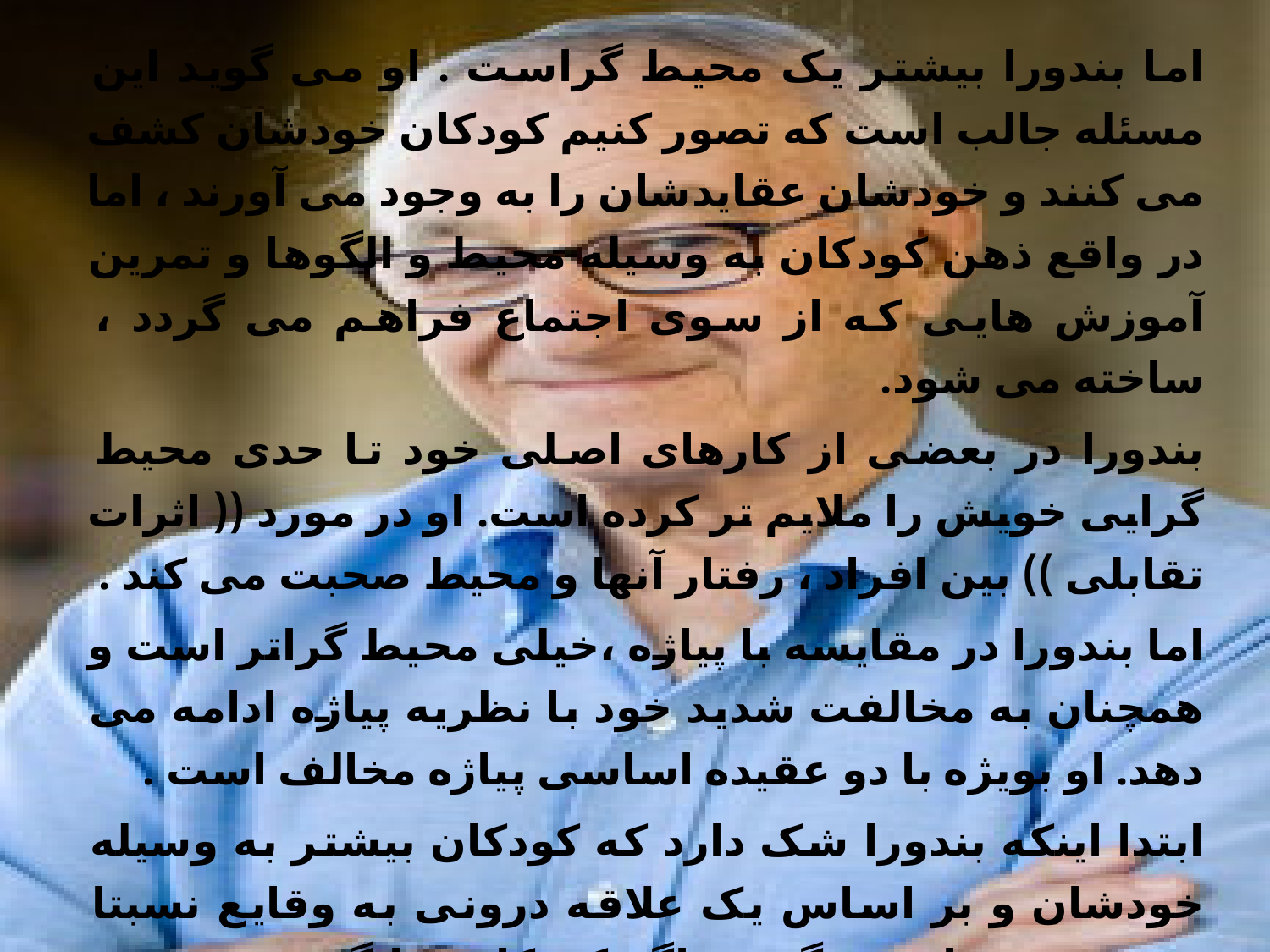

اما بندورا بیشتر یک محیط گراست . او می گوید این مسئله جالب است که تصور کنیم کودکان خودشان کشف می کنند و خودشان عقایدشان را به وجود می آورند ، اما در واقع ذهن کودکان به وسیله محیط و الگوها و تمرین آموزش هایی که از سوی اجتماع فراهم می گردد ، ساخته می شود.
بندورا در بعضی از کارهای اصلی خود تا حدی محیط گرایی خویش را ملایم تر کرده است. او در مورد (( اثرات تقابلی )) بین افراد ، رفتار آنها و محیط صحبت می کند .
اما بندورا در مقایسه با پیاژه ،خیلی محیط گراتر است و همچنان به مخالفت شدید خود با نظریه پیاژه ادامه می دهد. او بویژه با دو عقیده اساسی پیاژه مخالف است .
ابتدا اینکه بندورا شک دارد که کودکان بیشتر به وسیله خودشان و بر اساس یک علاقه درونی به وقایع نسبتا جدید ، چیز یاد می گیرند. اگر کودکان برانگیخته میشوند تا هرچیزی را که تا حدی فراتر از توانایی آنهاست کشف کنند ,  پس آنها همیشه باید در حال یادگیری باشند اما می بینیم که این طور نیست .